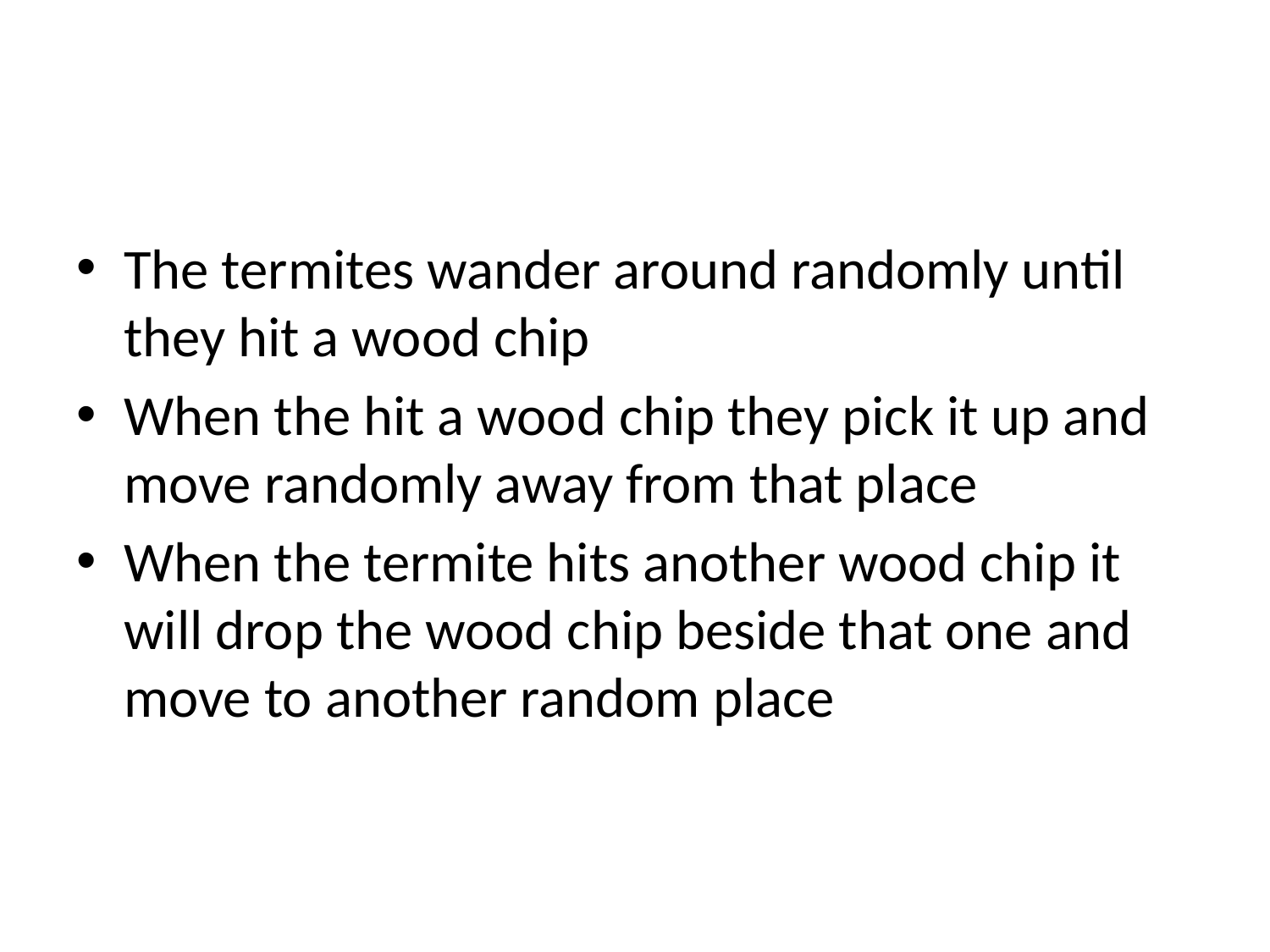

#
The termites wander around randomly until they hit a wood chip
When the hit a wood chip they pick it up and move randomly away from that place
When the termite hits another wood chip it will drop the wood chip beside that one and move to another random place